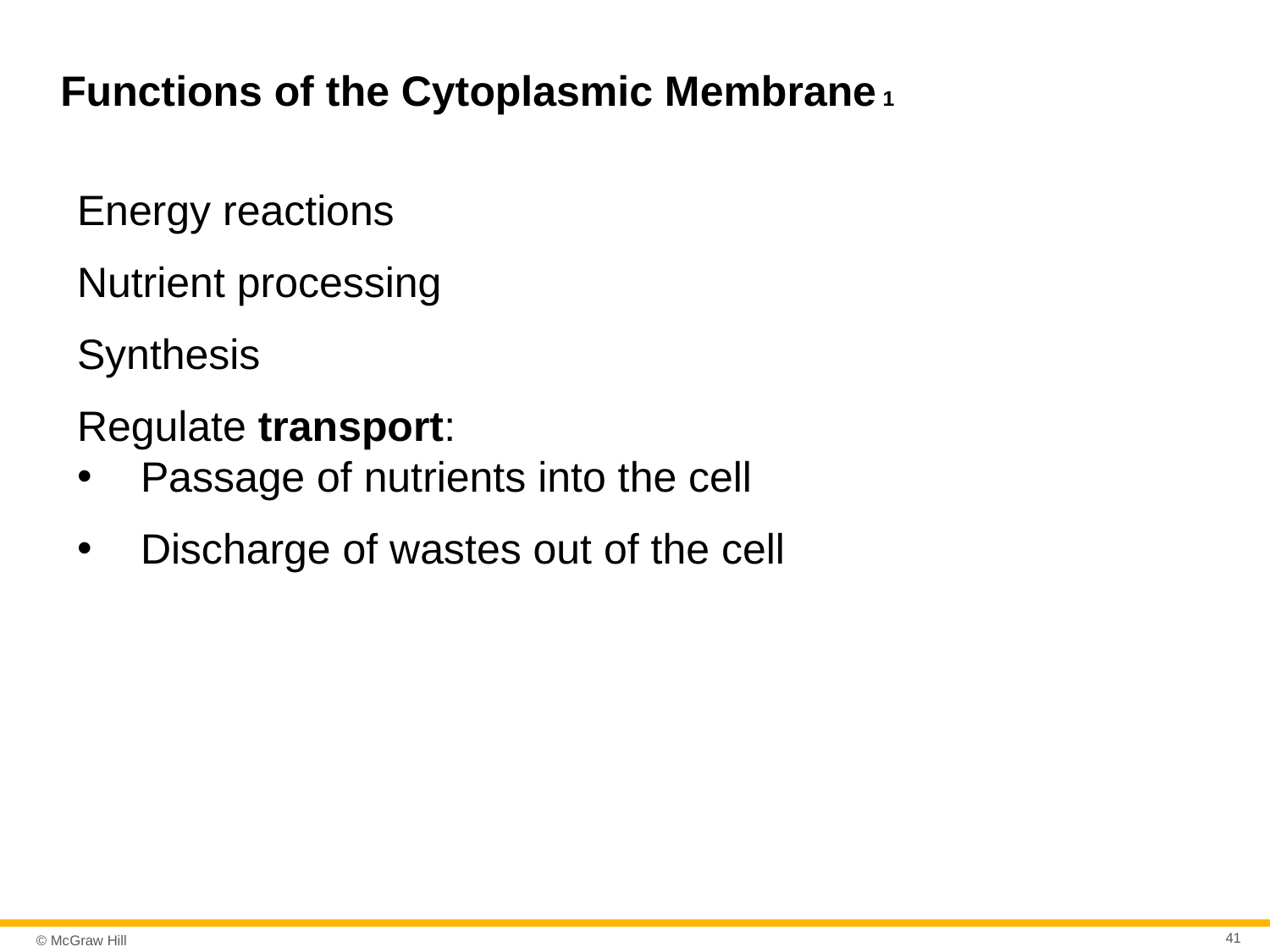

# Functions of the Cytoplasmic Membrane 1
Energy reactions
Nutrient processing
Synthesis
Regulate transport:
Passage of nutrients into the cell
Discharge of wastes out of the cell